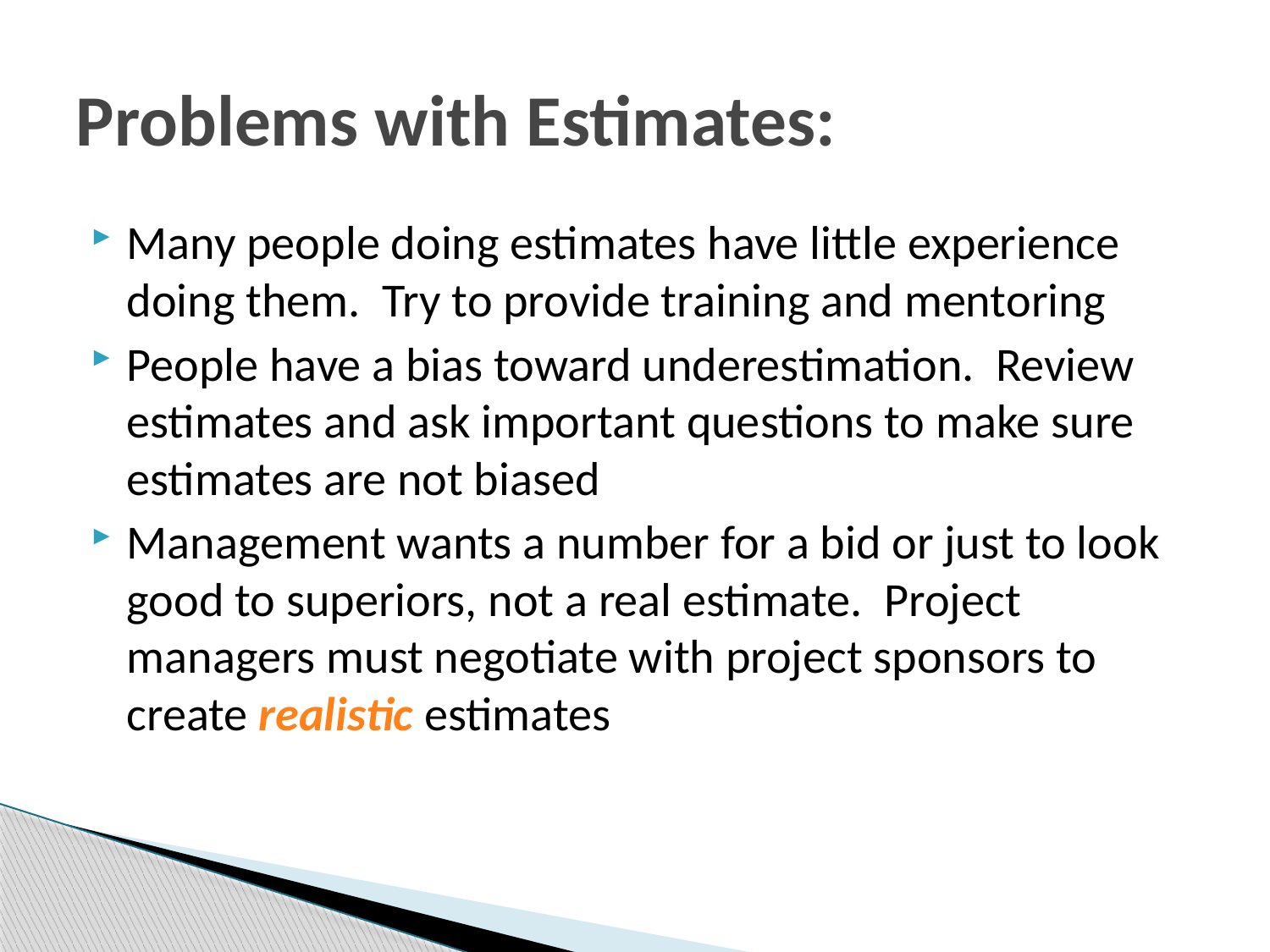

# Problems with Estimates:
Many people doing estimates have little experience doing them.  Try to provide training and mentoring
People have a bias toward underestimation.  Review estimates and ask important questions to make sure estimates are not biased
Management wants a number for a bid or just to look good to superiors, not a real estimate.  Project managers must negotiate with project sponsors to create realistic estimates